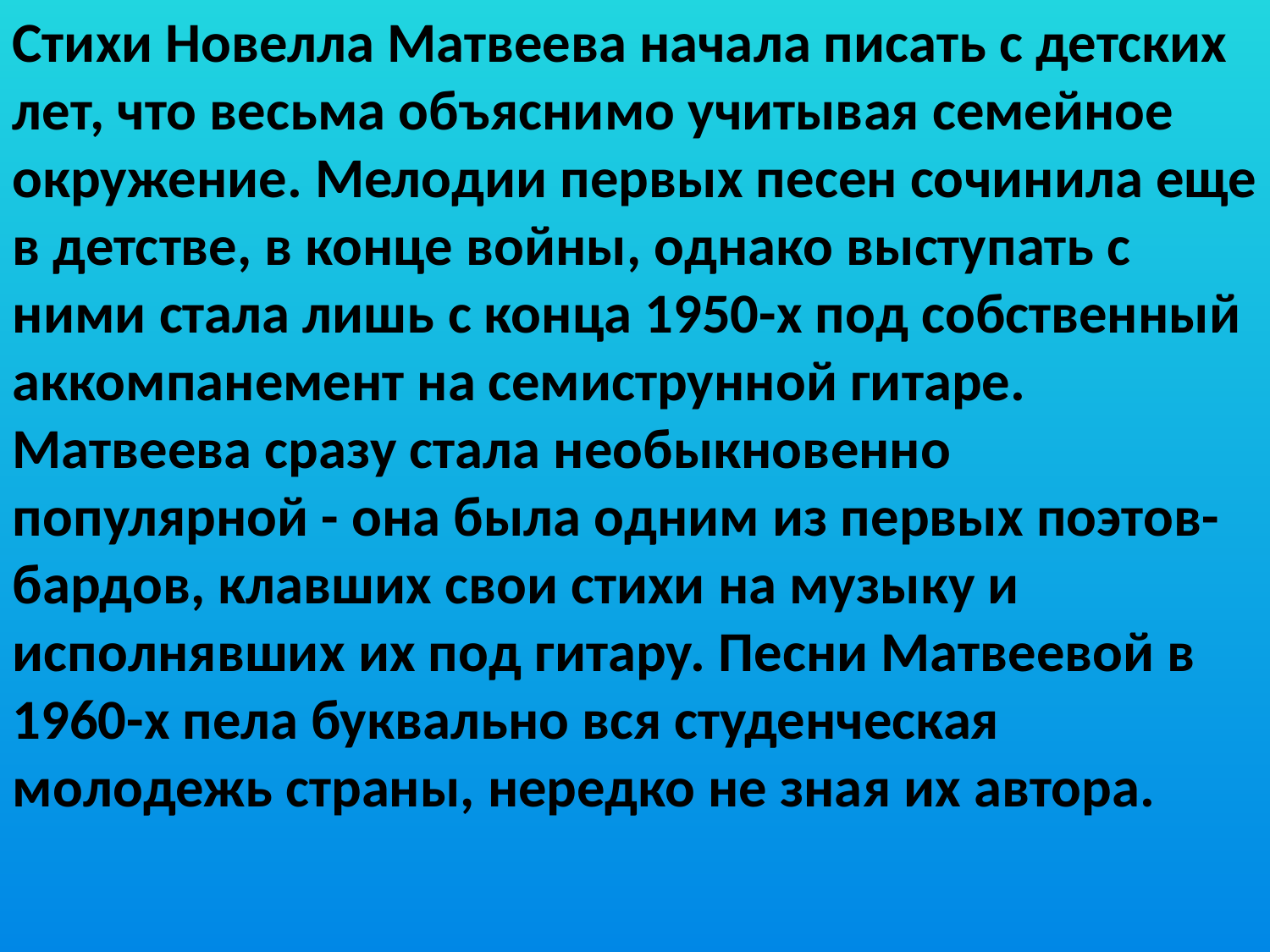

Стихи Новелла Матвеева начала писать с детских лет, что весьма объяснимо учитывая семейное окружение. Мелодии первых песен сочинила еще в детстве, в конце войны, однако выступать с ними стала лишь с конца 1950-х под собственный аккомпанемент на семиструнной гитаре. Матвеева сразу стала необыкновенно популярной - она была одним из первых поэтов-бардов, клавших свои стихи на музыку и исполнявших их под гитару. Песни Матвеевой в 1960-х пела буквально вся студенческая молодежь страны, нередко не зная их автора.
#